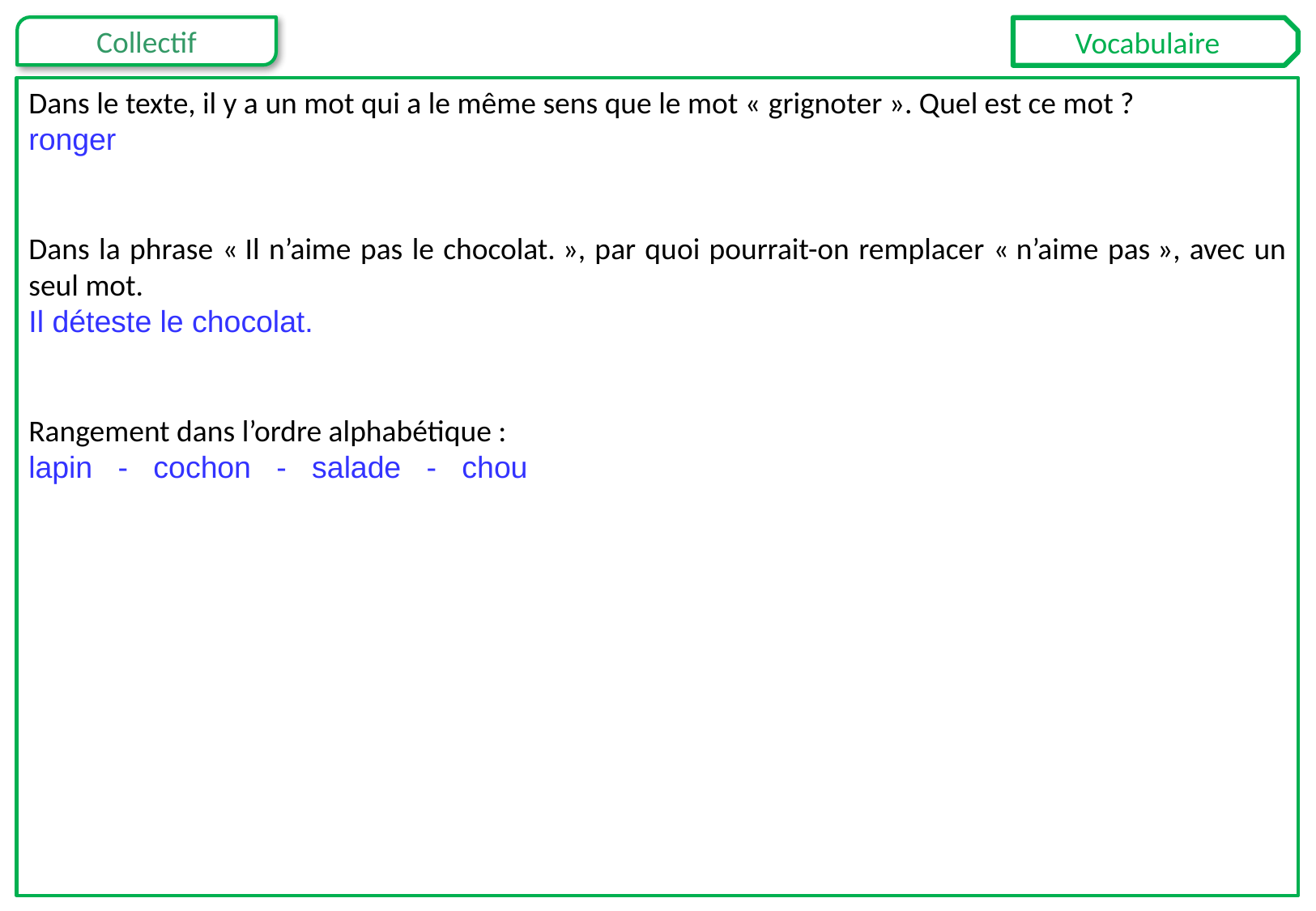

Vocabulaire
Dans le texte, il y a un mot qui a le même sens que le mot « grignoter ». Quel est ce mot ?
ronger

Dans la phrase « Il n’aime pas le chocolat. », par quoi pourrait-on remplacer « n’aime pas », avec un seul mot.
Il déteste le chocolat.

Rangement dans l’ordre alphabétique :
lapin   -   cochon   -   salade   -   chou